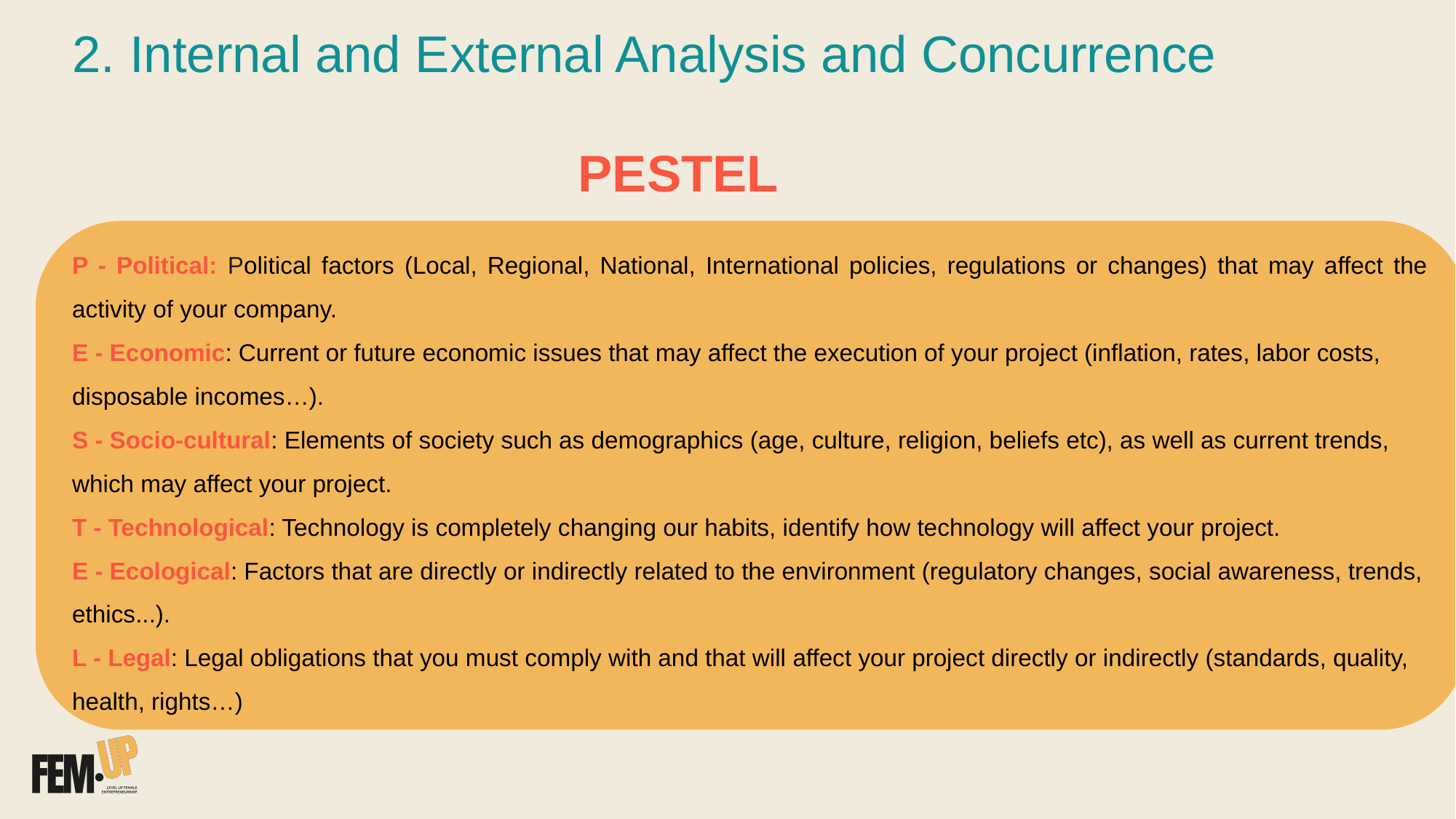

# 2. Internal and External Analysis and Concurrence
PESTEL
P - Political: Political factors (Local, Regional, National, International policies, regulations or changes) that may affect the activity of your company.
E - Economic: Current or future economic issues that may affect the execution of your project (inflation, rates, labor costs, disposable incomes…).
S - Socio-cultural: Elements of society such as demographics (age, culture, religion, beliefs etc), as well as current trends, which may affect your project.
T - Technological: Technology is completely changing our habits, identify how technology will affect your project.
E - Ecological: Factors that are directly or indirectly related to the environment (regulatory changes, social awareness, trends, ethics...).
L - Legal: Legal obligations that you must comply with and that will affect your project directly or indirectly (standards, quality, health, rights…)